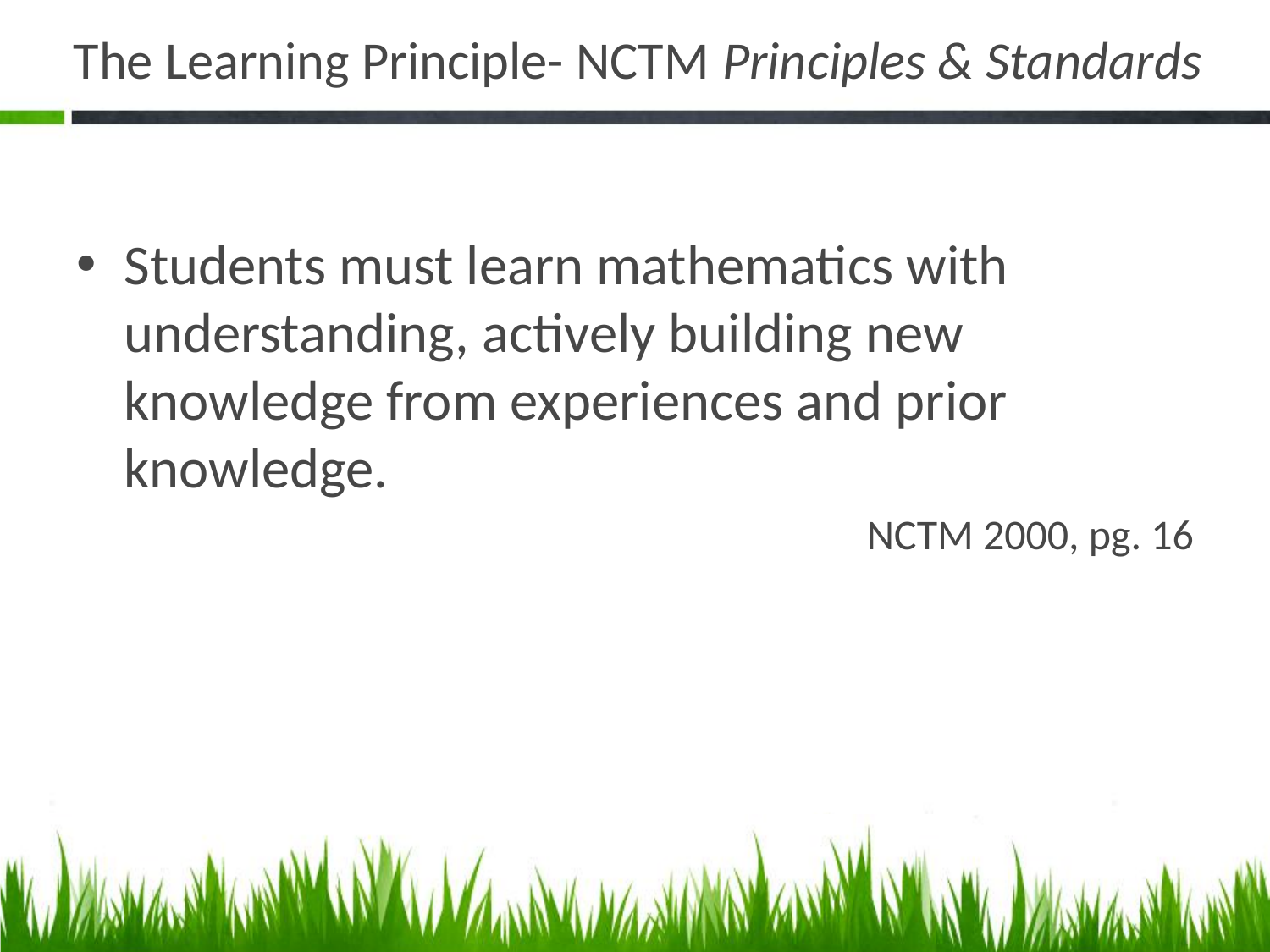

# The Learning Principle- NCTM Principles & Standards
Students must learn mathematics with understanding, actively building new knowledge from experiences and prior knowledge.
NCTM 2000, pg. 16